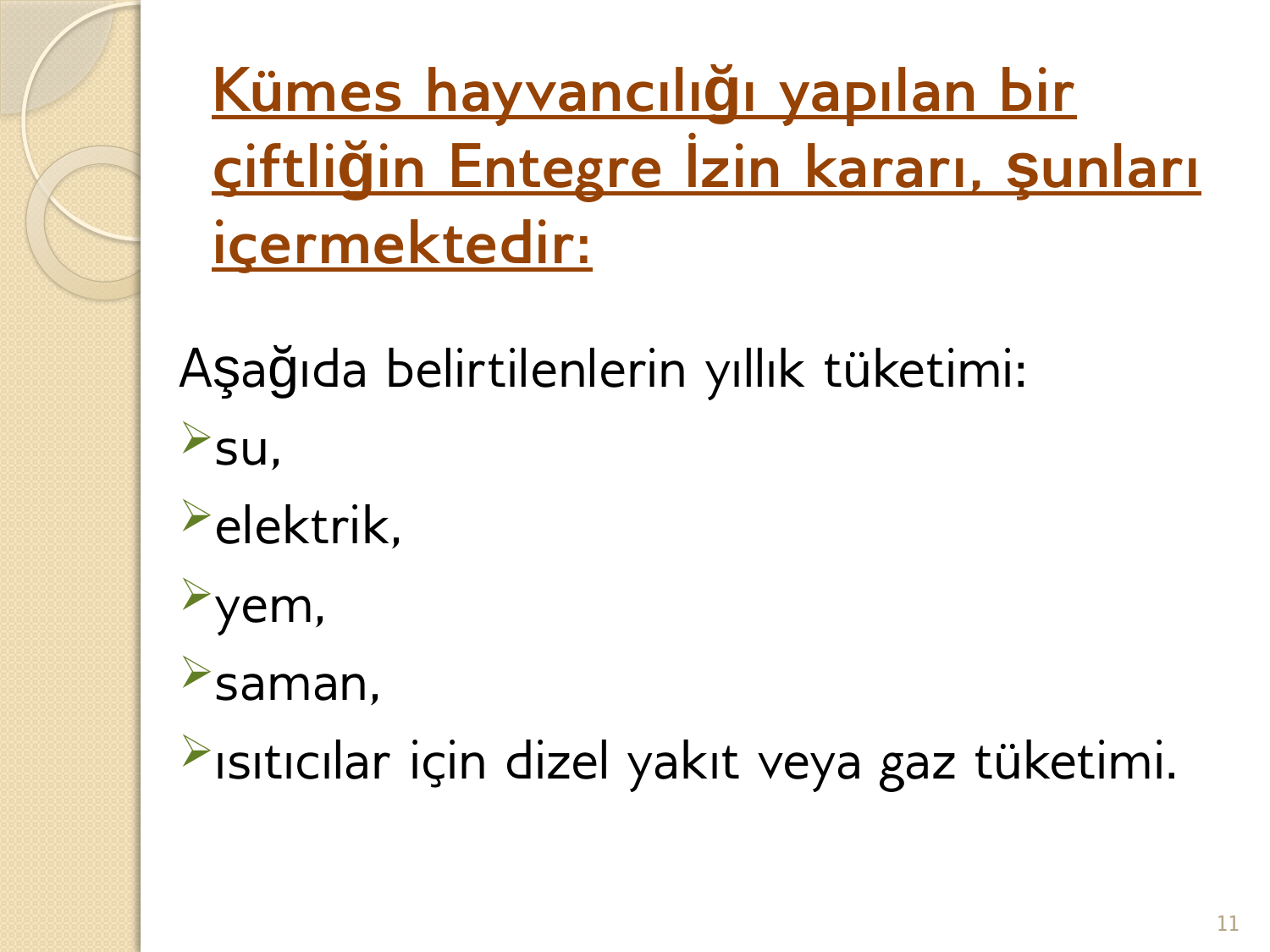

# Kümes hayvancılığı yapılan bir çiftliğin Entegre İzin kararı, şunları içermektedir:

Aşağıda belirtilenlerin yıllık tüketimi:
su,
elektrik,
yem,
saman,
ısıtıcılar için dizel yakıt veya gaz tüketimi.
11